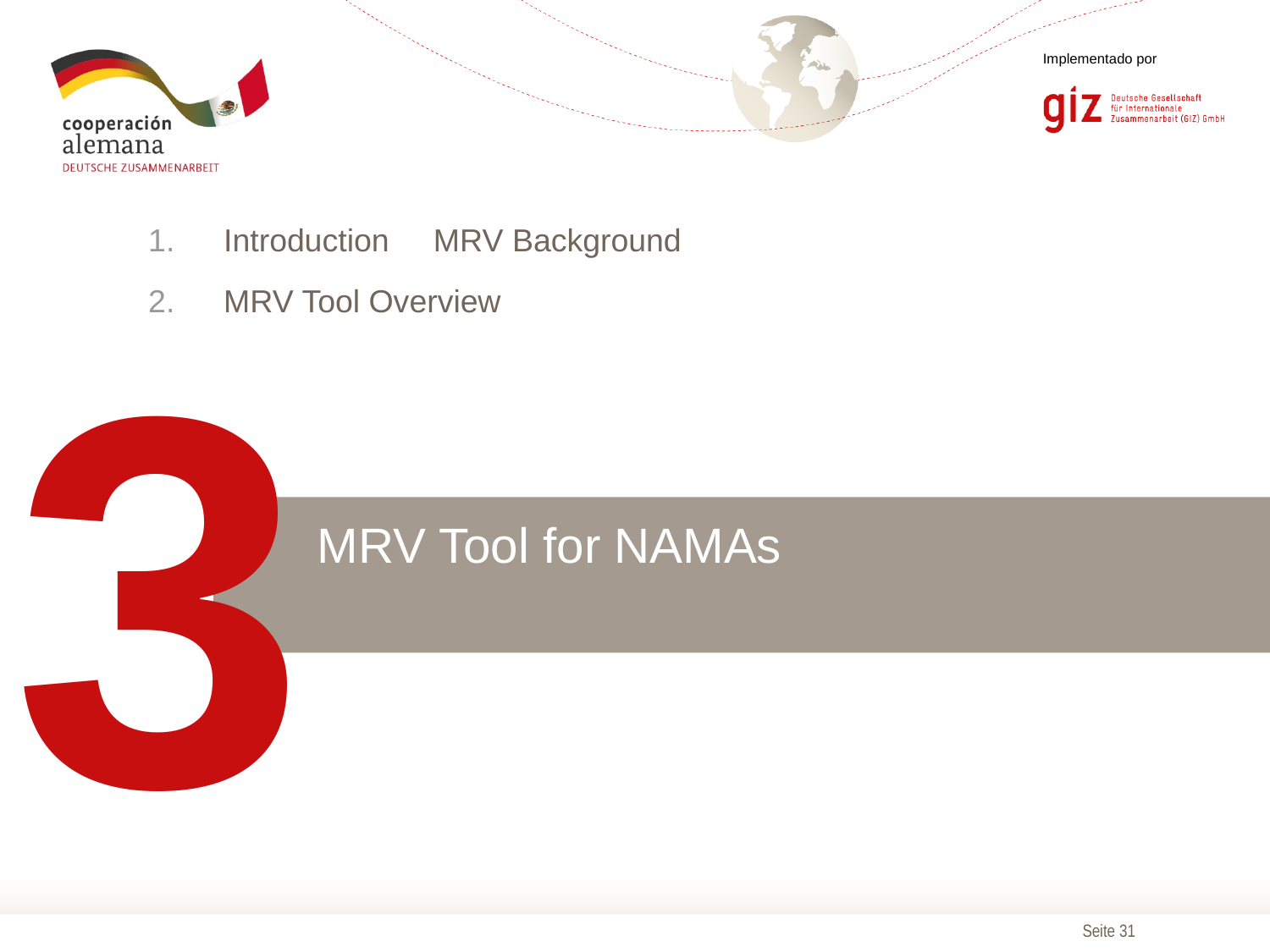

Introduction     MRV Background
MRV Tool Overview
3

MRV Tool for NAMAs